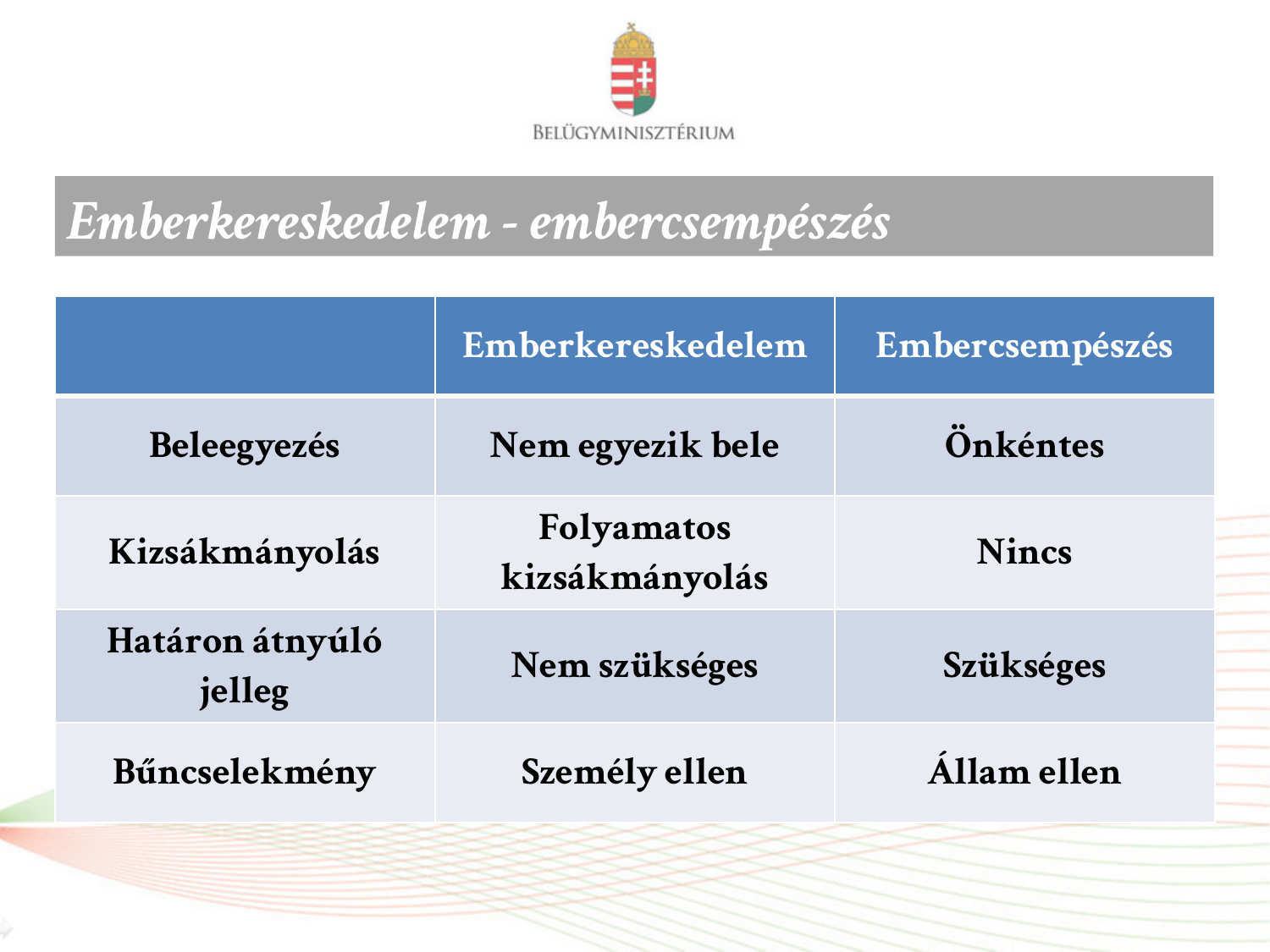

Emberkereskedelem - embercsempészés
|  | Emberkereskedelem | Embercsempészés |
| --- | --- | --- |
| Beleegyezés | Nem egyezik bele | Önkéntes |
| Kizsákmányolás | Folyamatos kizsákmányolás | Nincs |
| Határon átnyúló jelleg | Nem szükséges | Szükséges |
| Bűncselekmény | Személy ellen | Állam ellen |